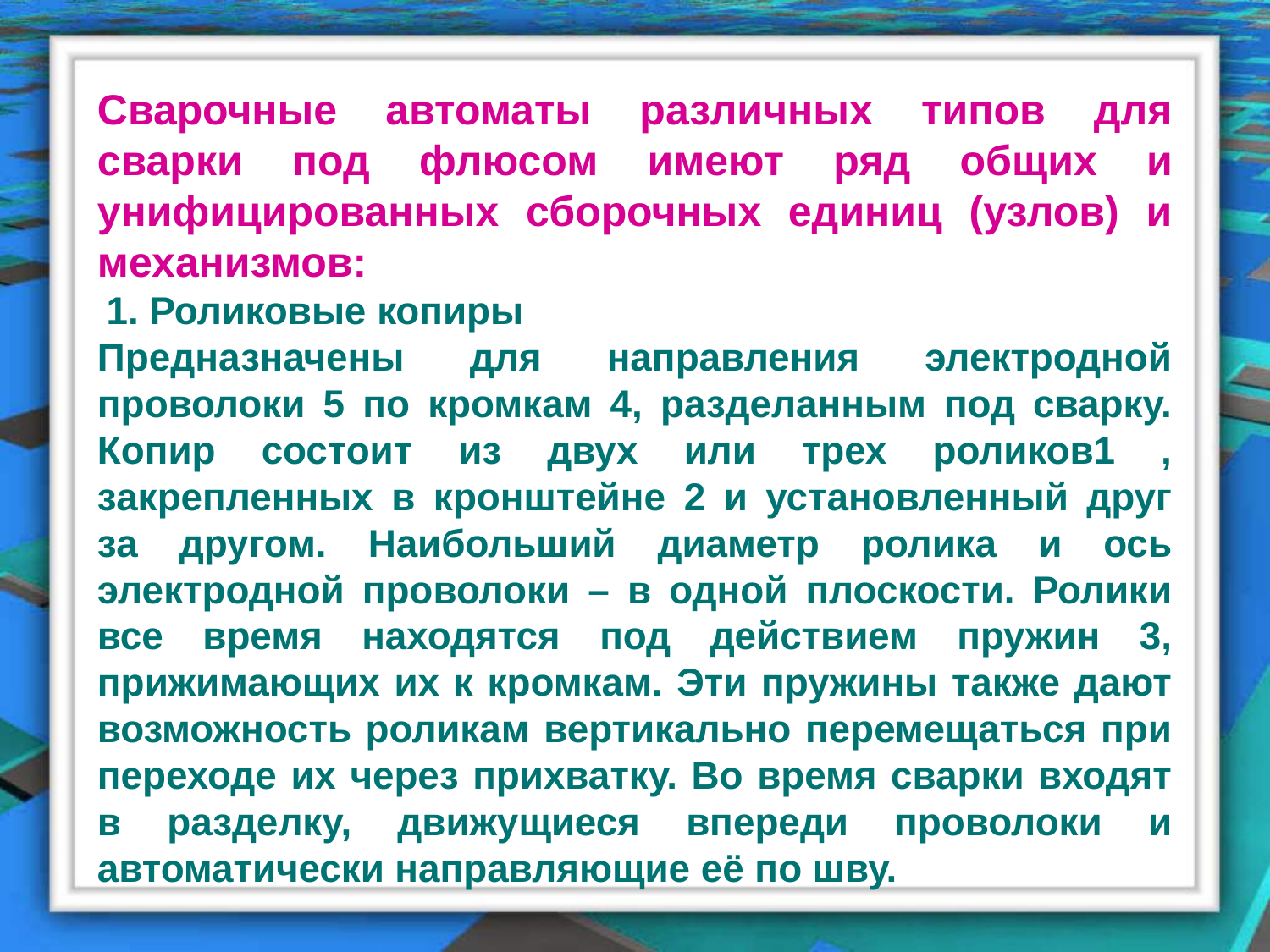

Сварочные автоматы различных типов для сварки под флюсом имеют ряд общих и унифицированных сборочных единиц (узлов) и механизмов:
 1. Роликовые копиры
Предназначены для направления электродной проволоки 5 по кромкам 4, разделанным под сварку. Копир состоит из двух или трех роликов1 , закрепленных в кронштейне 2 и установленный друг за другом. Наибольший диаметр ролика и ось электродной проволоки – в одной плоскости. Ролики все время находятся под действием пружин 3, прижимающих их к кромкам. Эти пружины также дают возможность роликам вертикально перемещаться при переходе их через прихватку. Во время сварки входят в разделку, движущиеся впереди проволоки и автоматически направляющие её по шву.